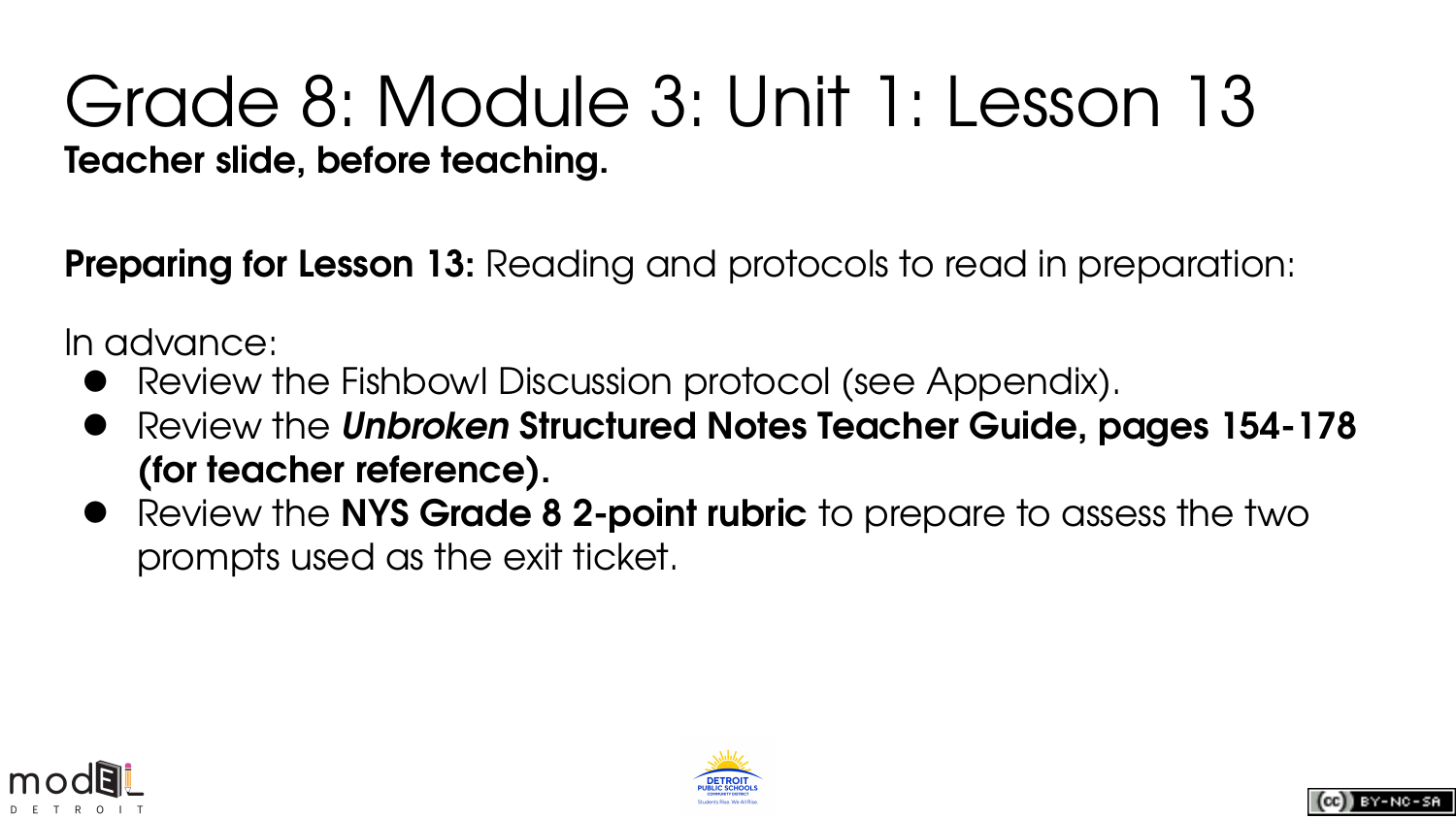

# Grade 8: Module 3: Unit 1: Lesson 13
Teacher slide, before teaching.
Preparing for Lesson 13: Reading and protocols to read in preparation:

In advance:
Review the Fishbowl Discussion protocol (see Appendix).
Review the Unbroken Structured Notes Teacher Guide, pages 154-178 (for teacher reference).
Review the NYS Grade 8 2-point rubric to prepare to assess the two prompts used as the exit ticket.